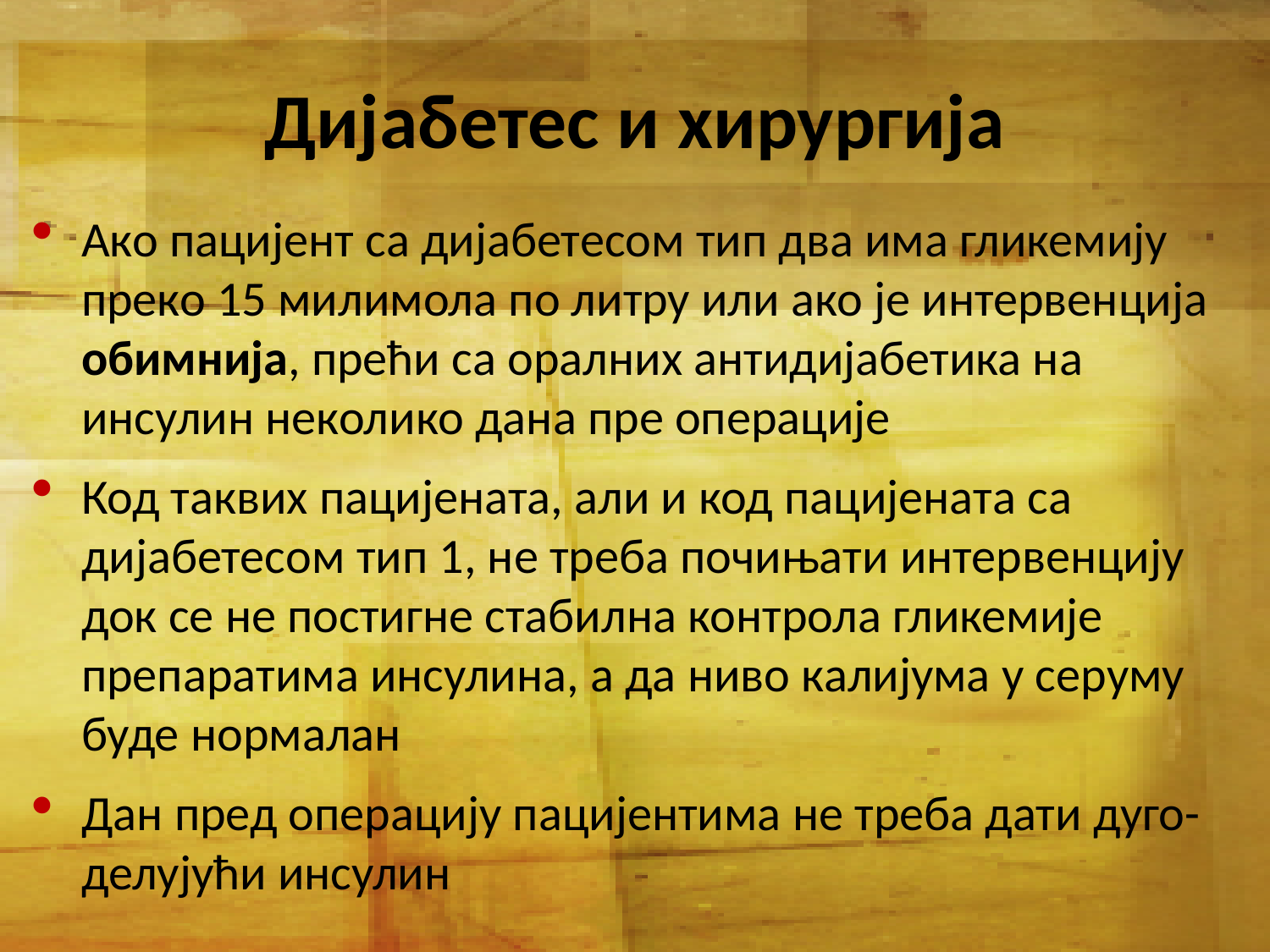

# Дијабетес и хирургија
Ако пацијент са дијабетесом тип два има гликемију преко 15 милимола по литру или ако је интервенција обимнија, прећи са оралних антидијабетика на инсулин неколико дана пре операције
Код таквих пацијената, али и код пацијената са дијабетесом тип 1, не треба почињати интервенцију док се не постигне стабилна контрола гликемије препаратима инсулина, а да ниво калијума у серуму буде нормалан
Дан пред операцију пацијентима не треба дати дуго-делујући инсулин